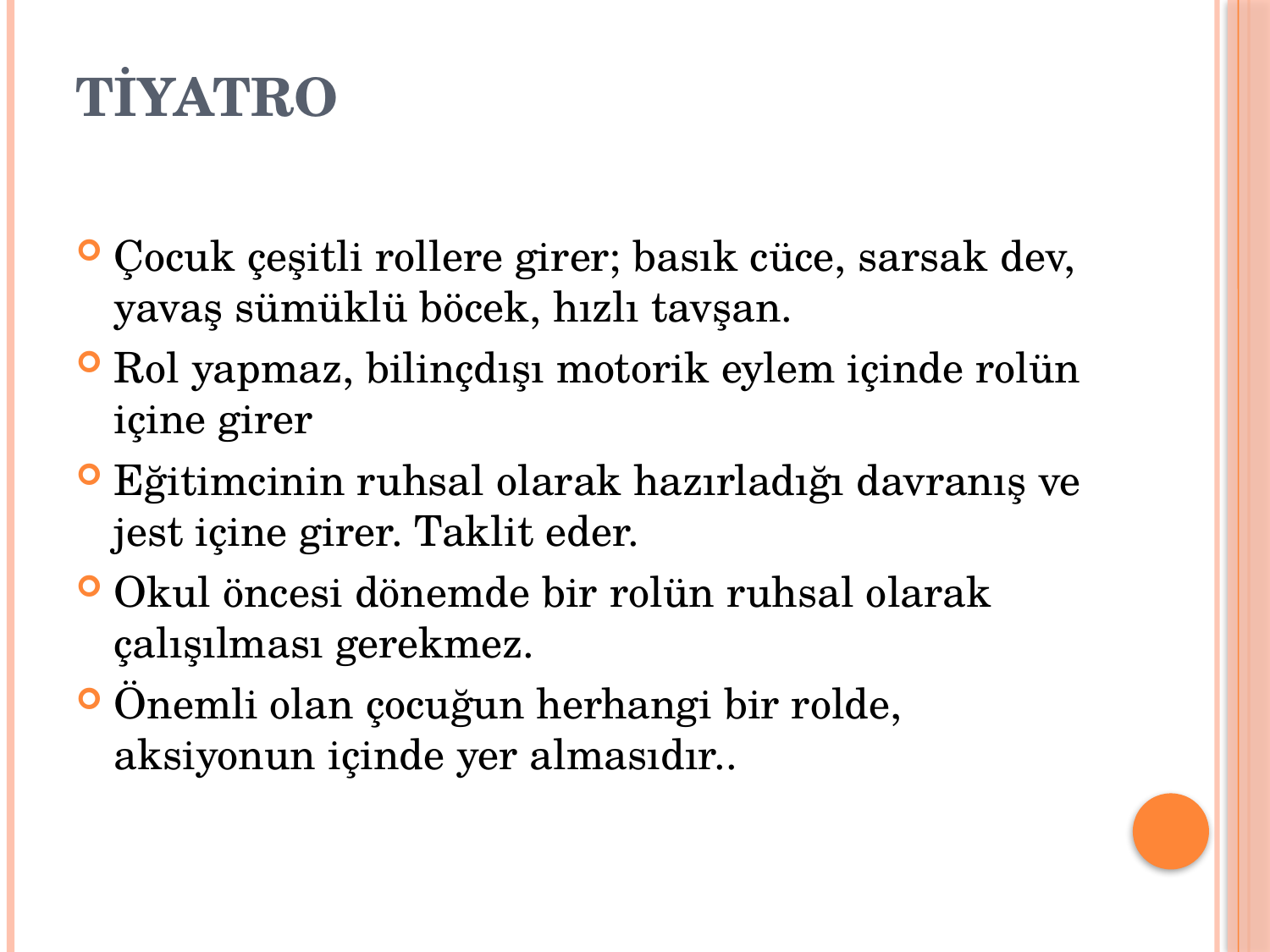

# Tiyatro
Çocuk çeşitli rollere girer; basık cüce, sarsak dev, yavaş sümüklü böcek, hızlı tavşan.
Rol yapmaz, bilinçdışı motorik eylem içinde rolün içine girer
Eğitimcinin ruhsal olarak hazırladığı davranış ve jest içine girer. Taklit eder.
Okul öncesi dönemde bir rolün ruhsal olarak çalışılması gerekmez.
Önemli olan çocuğun herhangi bir rolde, aksiyonun içinde yer almasıdır..